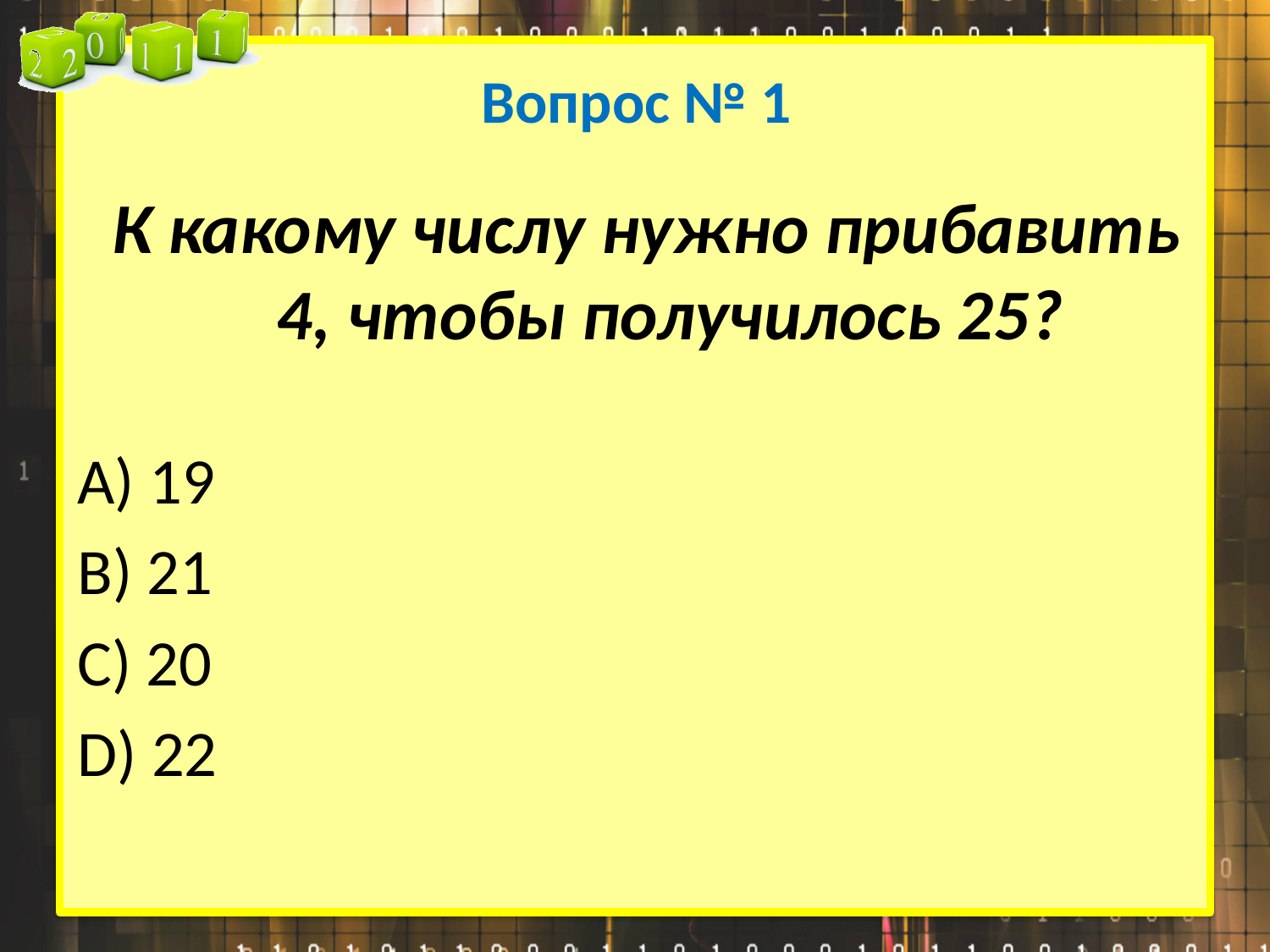

# Вопрос № 1
К какому числу нужно прибавить 4, чтобы получилось 25?

А) 19
В) 21
С) 20
D) 22